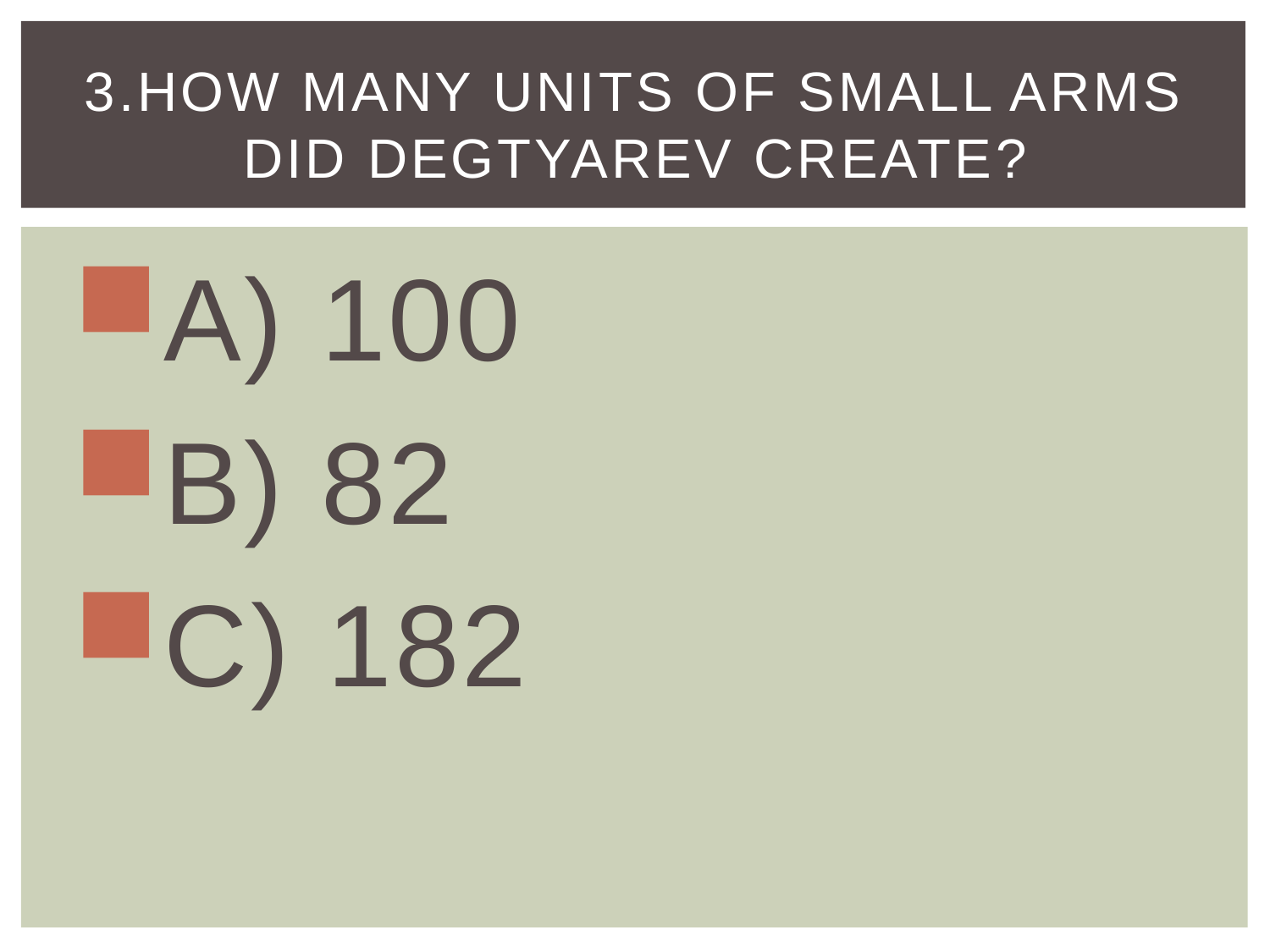

# 3.How many units of small arms did Degtyarev create?
А) 100
B) 82
C) 182